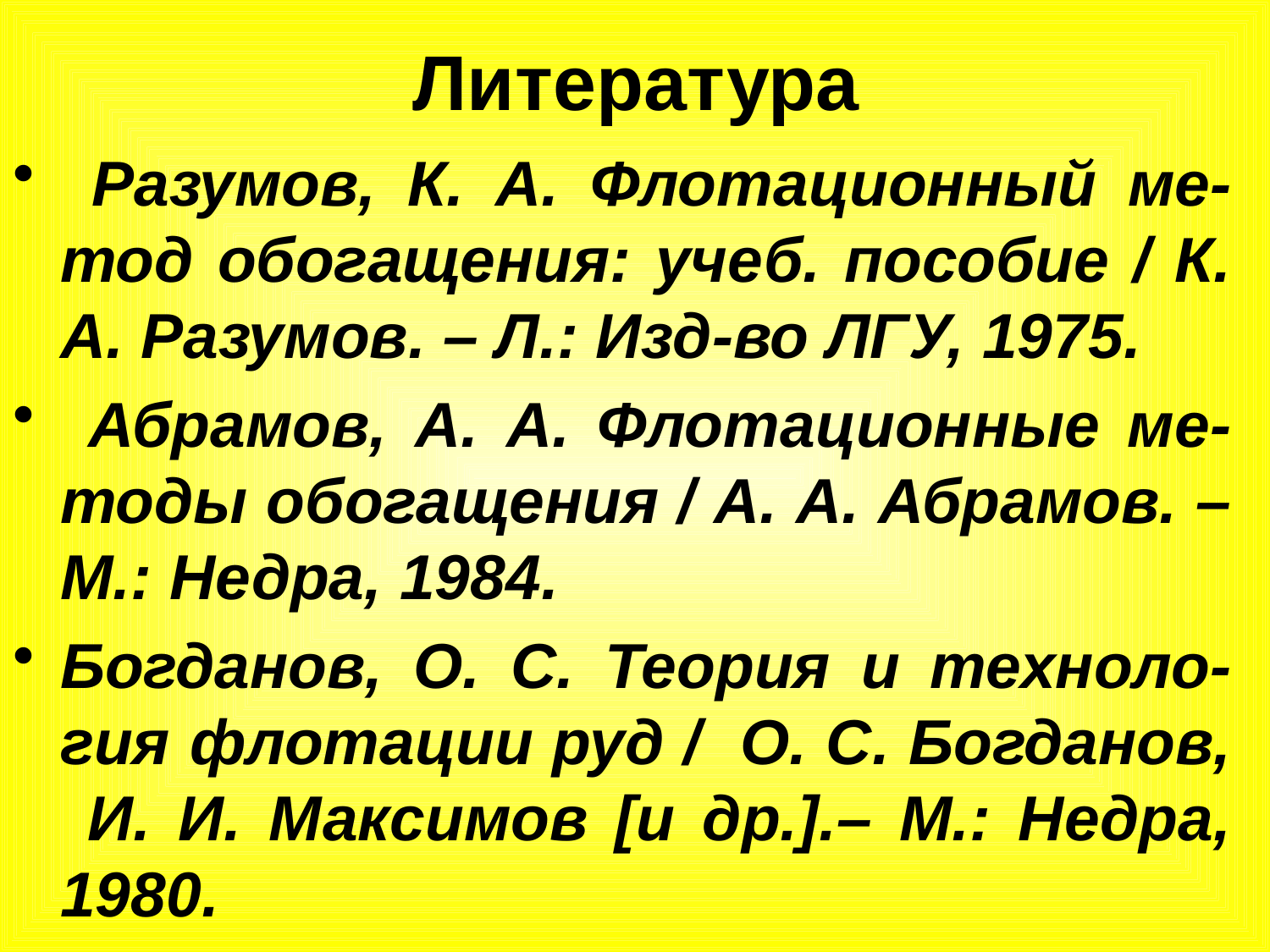

# Литература
 Разумов, К. А. Флотационный ме-тод обогащения: учеб. пособие / К. А. Разумов. – Л.: Изд-во ЛГУ, 1975.
 Абрамов, А. А. Флотационные ме-тоды обогащения / А. А. Абрамов. – М.: Недра, 1984.
Богданов, О. С. Теория и техноло-гия флотации руд /  О. С. Богданов,  И. И. Максимов [и др.].– М.: Недра, 1980.